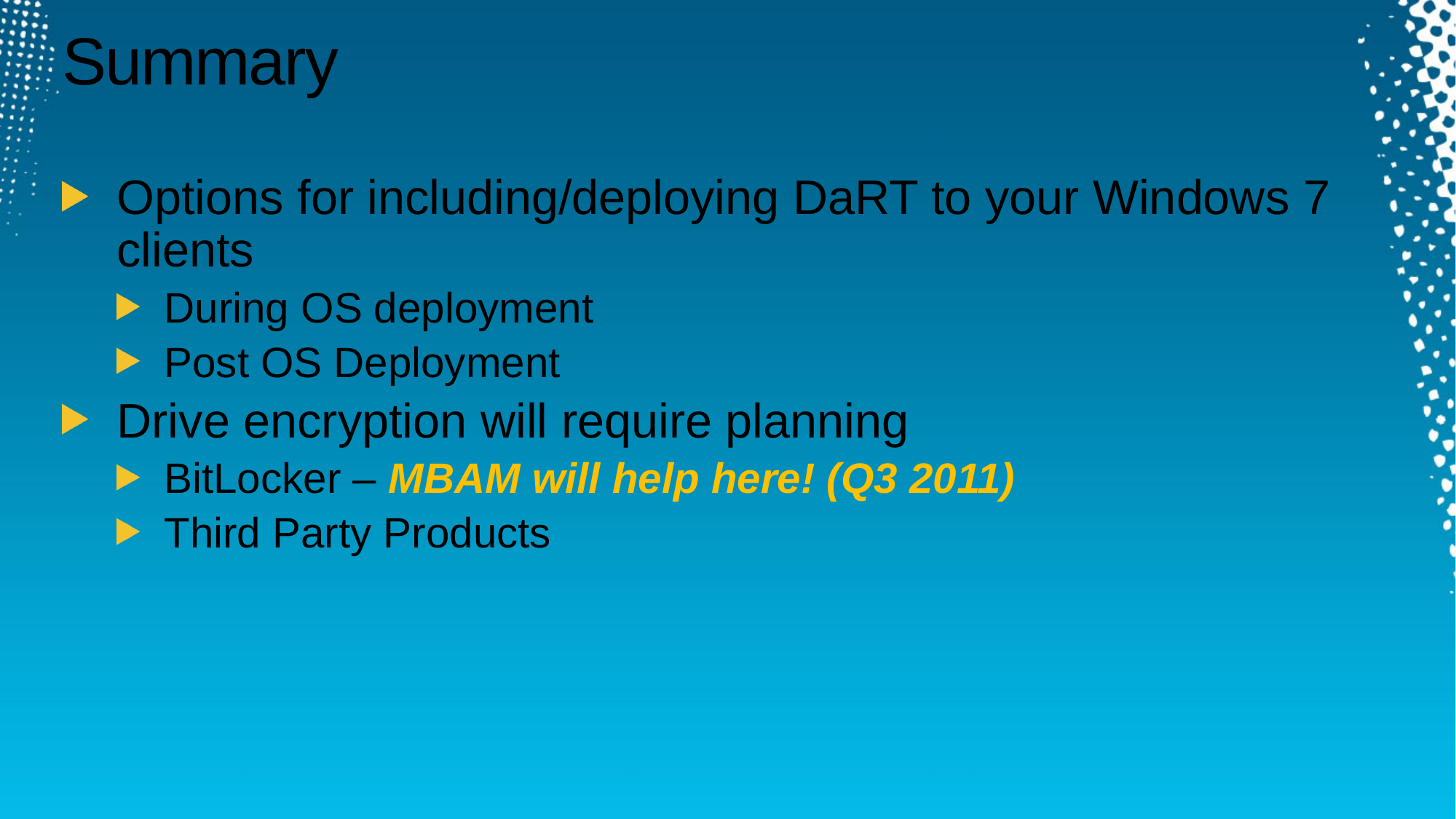

# Summary
Options for including/deploying DaRT to your Windows 7 clients
During OS deployment
Post OS Deployment
Drive encryption will require planning
BitLocker – MBAM will help here! (Q3 2011)
Third Party Products